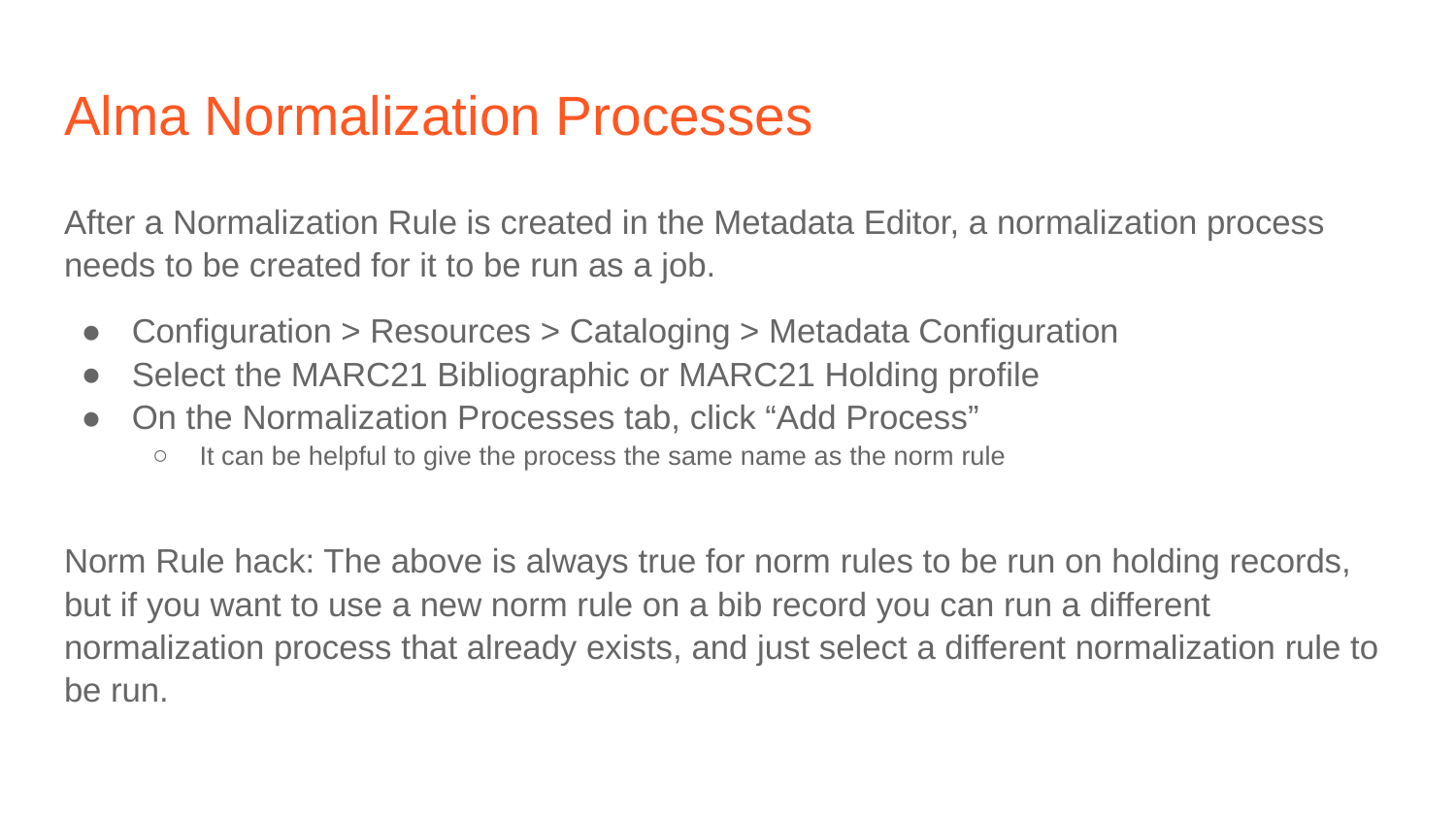

# Alma Normalization Processes
After a Normalization Rule is created in the Metadata Editor, a normalization process needs to be created for it to be run as a job.
Configuration > Resources > Cataloging > Metadata Configuration
Select the MARC21 Bibliographic or MARC21 Holding profile
On the Normalization Processes tab, click “Add Process”
It can be helpful to give the process the same name as the norm rule

Norm Rule hack: The above is always true for norm rules to be run on holding records, but if you want to use a new norm rule on a bib record you can run a different normalization process that already exists, and just select a different normalization rule to be run.